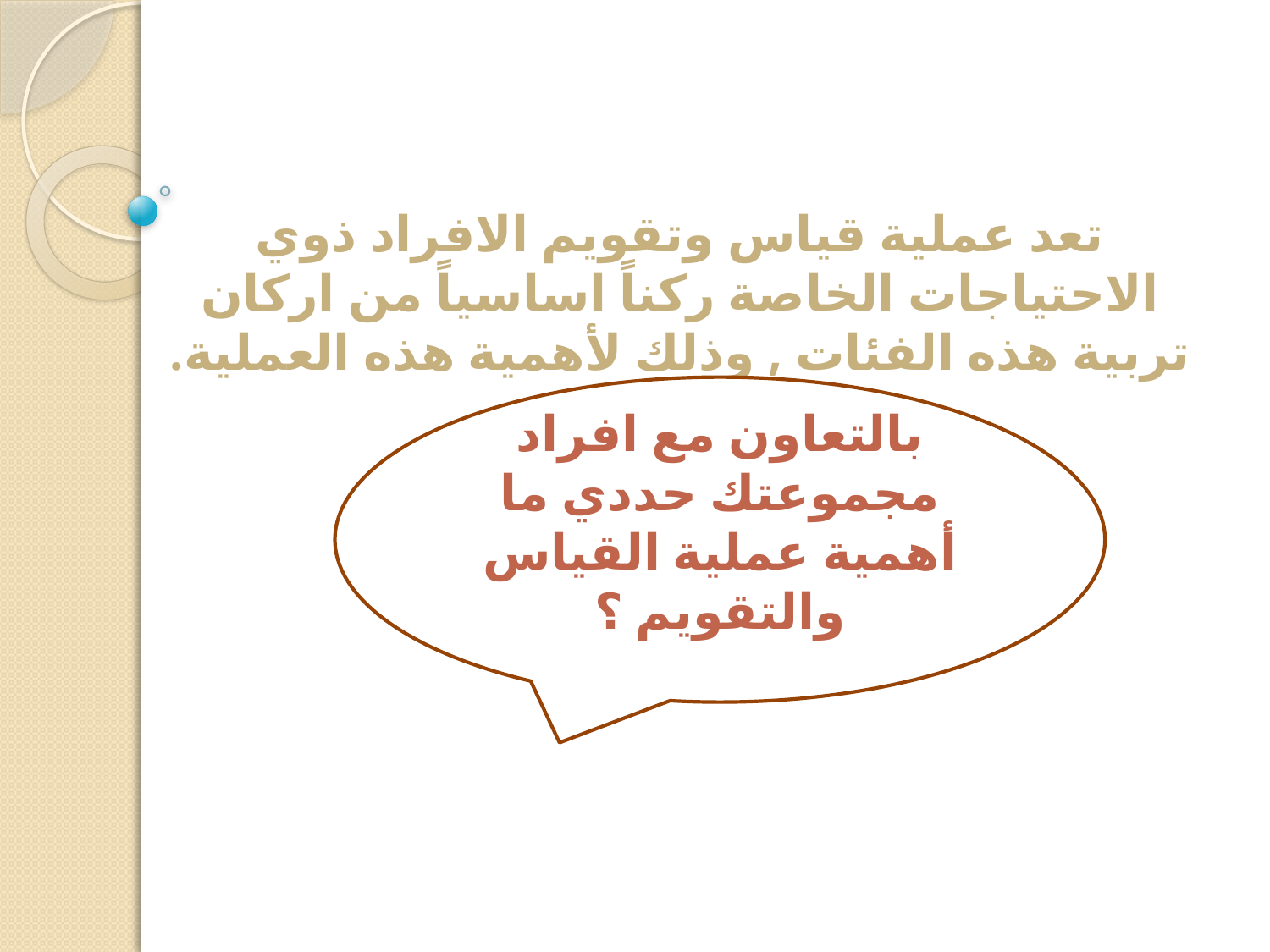

تعد عملية قياس وتقويم الافراد ذوي الاحتياجات الخاصة ركناً اساسياً من اركان تربية هذه الفئات , وذلك لأهمية هذه العملية.

بالتعاون مع افراد مجموعتك حددي ما أهمية عملية القياس والتقويم ؟